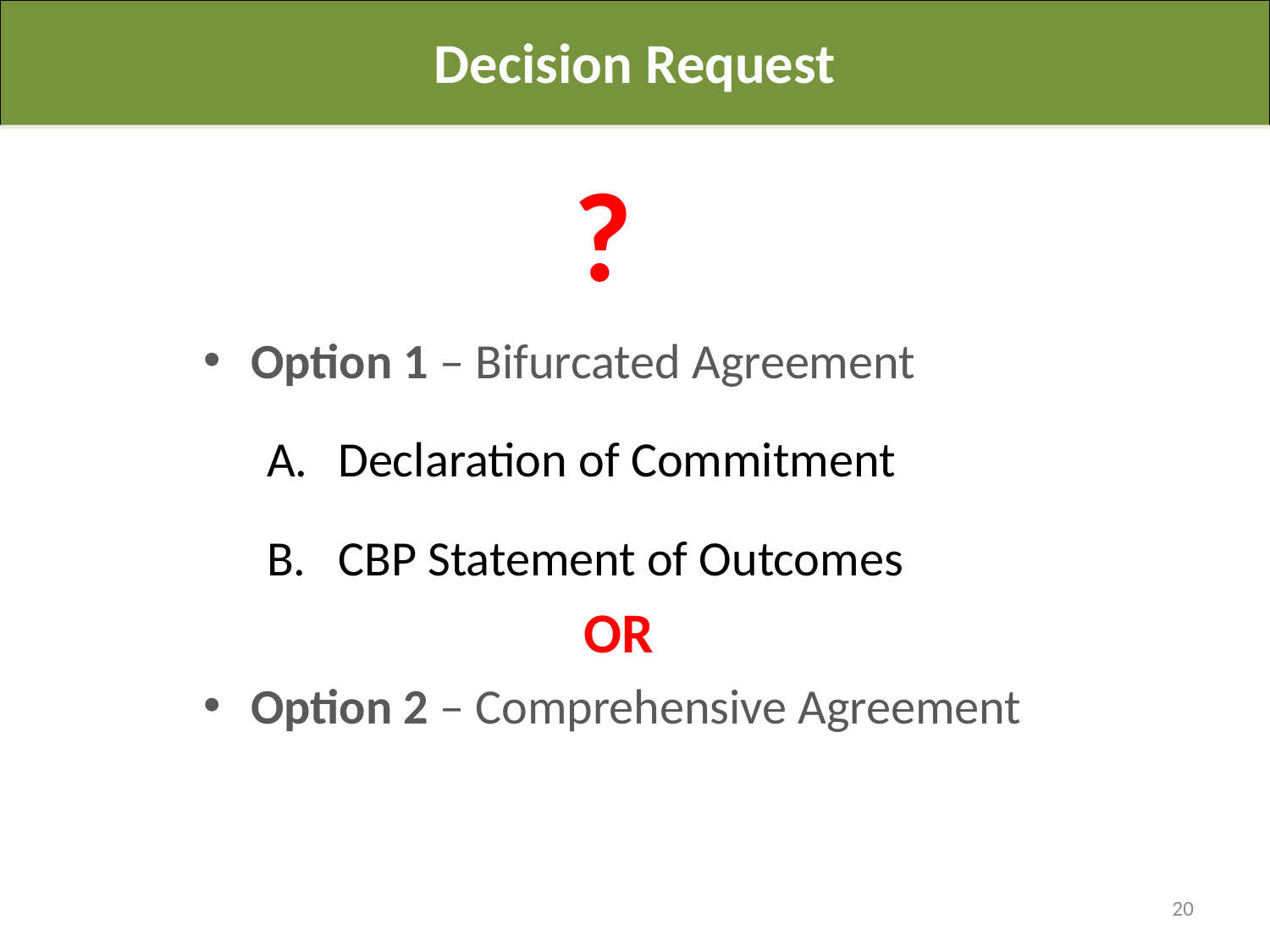

Decision Request
?

Option 1 – Bifurcated Agreement
Declaration of Commitment
CBP Statement of Outcomes
OR
Option 2 – Comprehensive Agreement

20